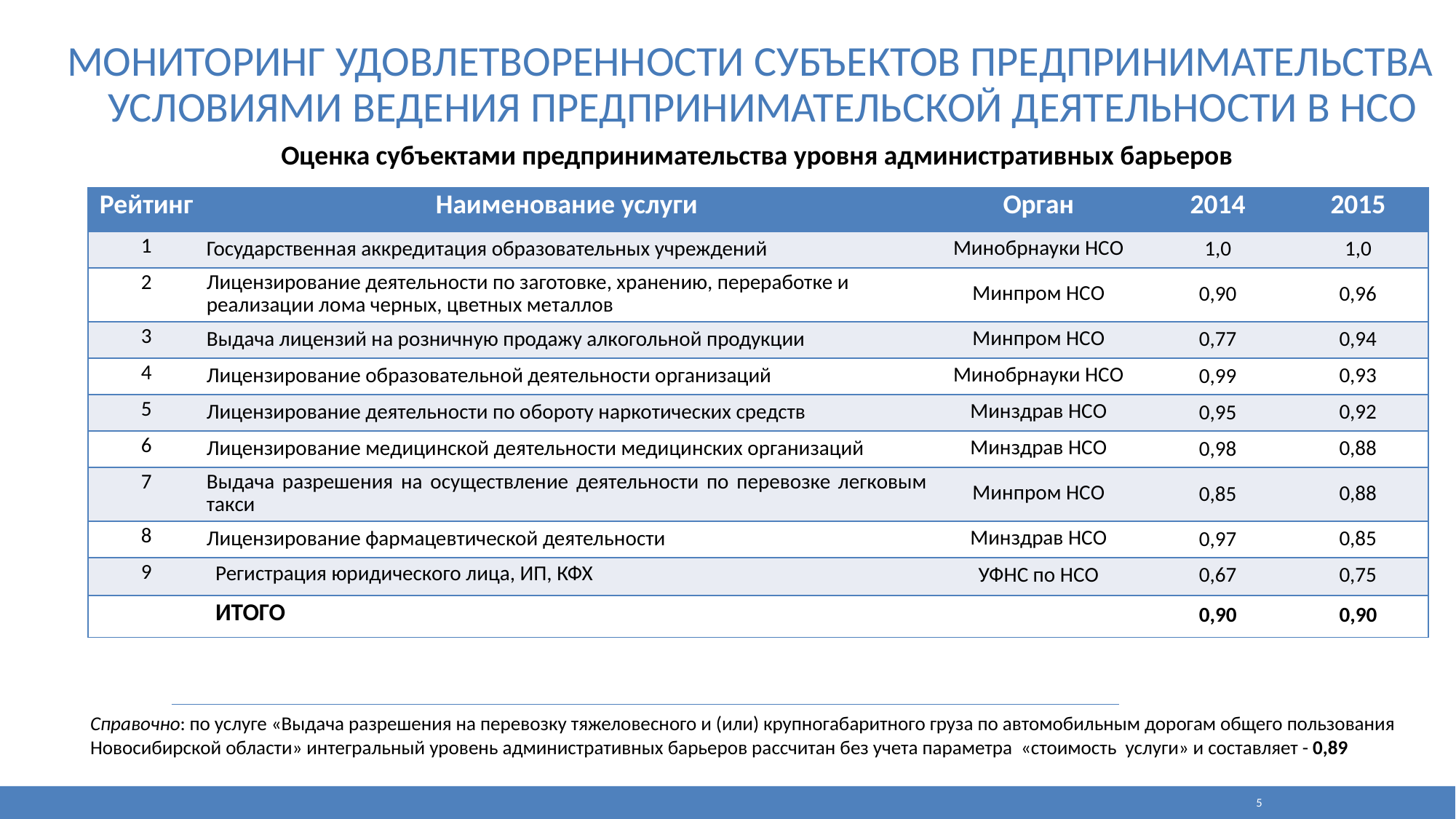

# Мониторинг удовлетворенности субъектов предпринимательства условиями ведения предпринимательской деятельности в НСО
Оценка субъектами предпринимательства уровня административных барьеров
| Рейтинг | Наименование услуги | Орган | 2014 | 2015 |
| --- | --- | --- | --- | --- |
| 1 | Государственная аккредитация образовательных учреждений | Минобрнауки НСО | 1,0 | 1,0 |
| 2 | Лицензирование деятельности по заготовке, хранению, переработке и реализации лома черных, цветных металлов | Минпром НСО | 0,90 | 0,96 |
| 3 | Выдача лицензий на розничную продажу алкогольной продукции | Минпром НСО | 0,77 | 0,94 |
| 4 | Лицензирование образовательной деятельности организаций | Минобрнауки НСО | 0,99 | 0,93 |
| 5 | Лицензирование деятельности по обороту наркотических средств | Минздрав НСО | 0,95 | 0,92 |
| 6 | Лицензирование медицинской деятельности медицинских организаций | Минздрав НСО | 0,98 | 0,88 |
| 7 | Выдача разрешения на осуществление деятельности по перевозке легковым такси | Минпром НСО | 0,85 | 0,88 |
| 8 | Лицензирование фармацевтической деятельности | Минздрав НСО | 0,97 | 0,85 |
| 9 | Регистрация юридического лица, ИП, КФХ | УФНС по НСО | 0,67 | 0,75 |
|  | ИТОГО |  | 0,90 | 0,90 |
Справочно: по услуге «Выдача разрешения на перевозку тяжеловесного и (или) крупногабаритного груза по автомобильным дорогам общего пользования Новосибирской области» интегральный уровень административных барьеров рассчитан без учета параметра  «стоимость  услуги» и составляет - 0,89
5